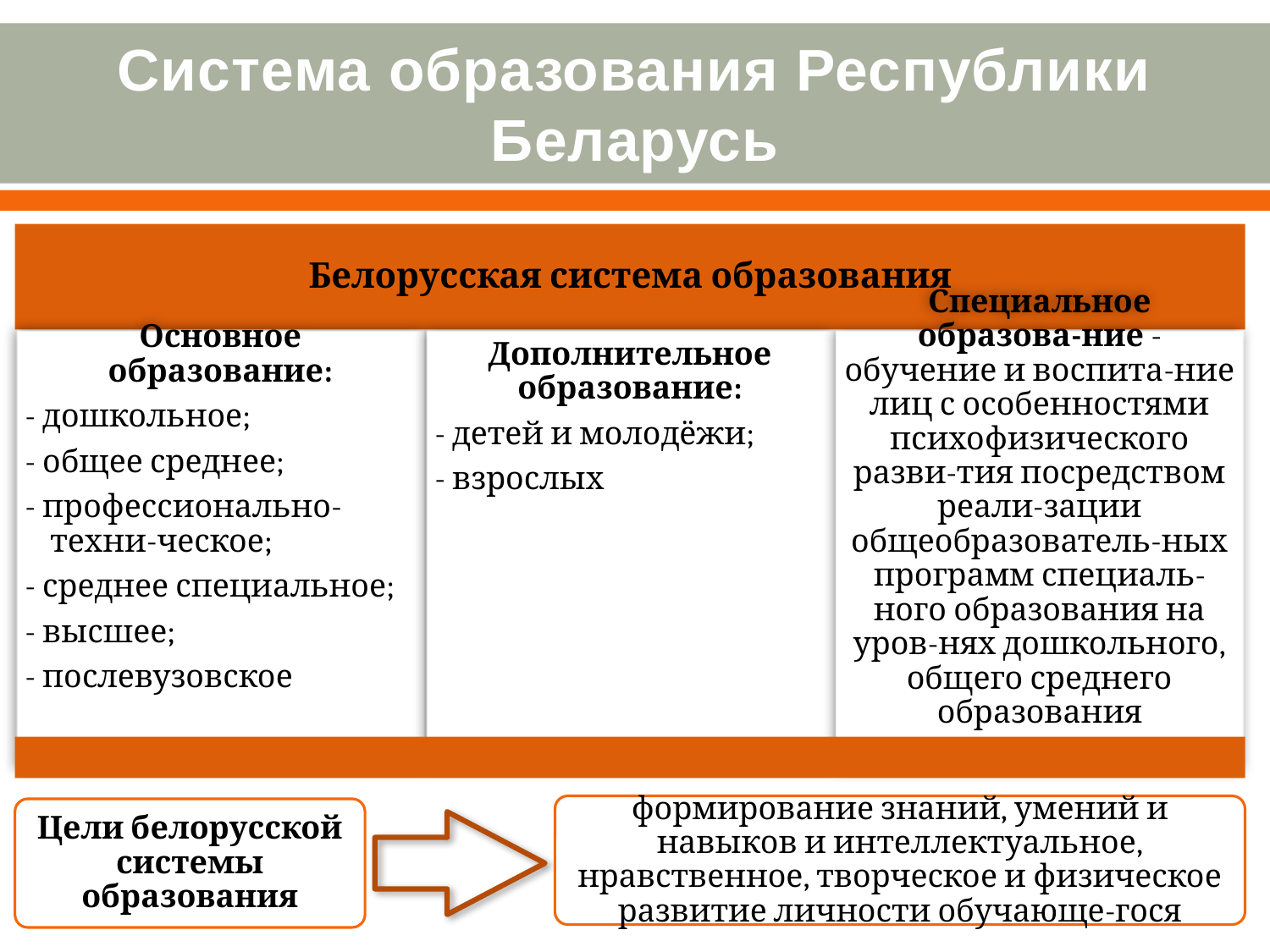

# Система образования Республики Беларусь
Белорусская система образования

Основное образование:
- дошкольное;
- общее среднее;
- профессионально-техни-ческое;
- среднее специальное;
- высшее;
- послевузовское

Дополнительное образование:
- детей и молодёжи;
- взрослых

Специальное образова-ние - обучение и воспита-ние лиц с особенностями психофизического разви-тия посредством реали-зации общеобразователь-ных программ специаль-ного образования на уров-нях дошкольного, общего среднего образования

формирование знаний, умений и навыков и интеллектуальное, нравственное, творческое и физическое развитие личности обучающе-гося

Цели белорусской системы образования